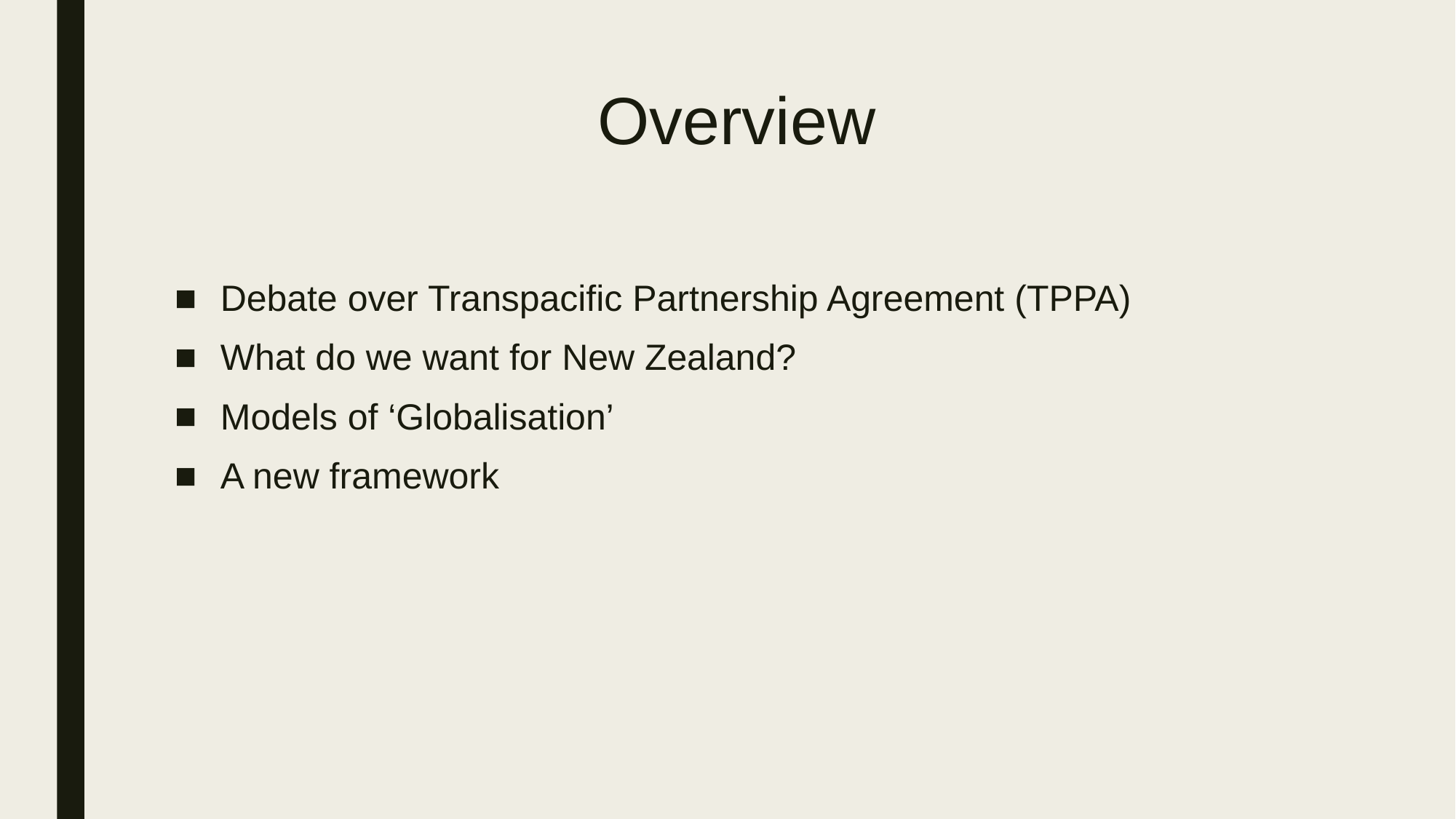

# Overview
Debate over Transpacific Partnership Agreement (TPPA)
What do we want for New Zealand?
Models of ‘Globalisation’
A new framework